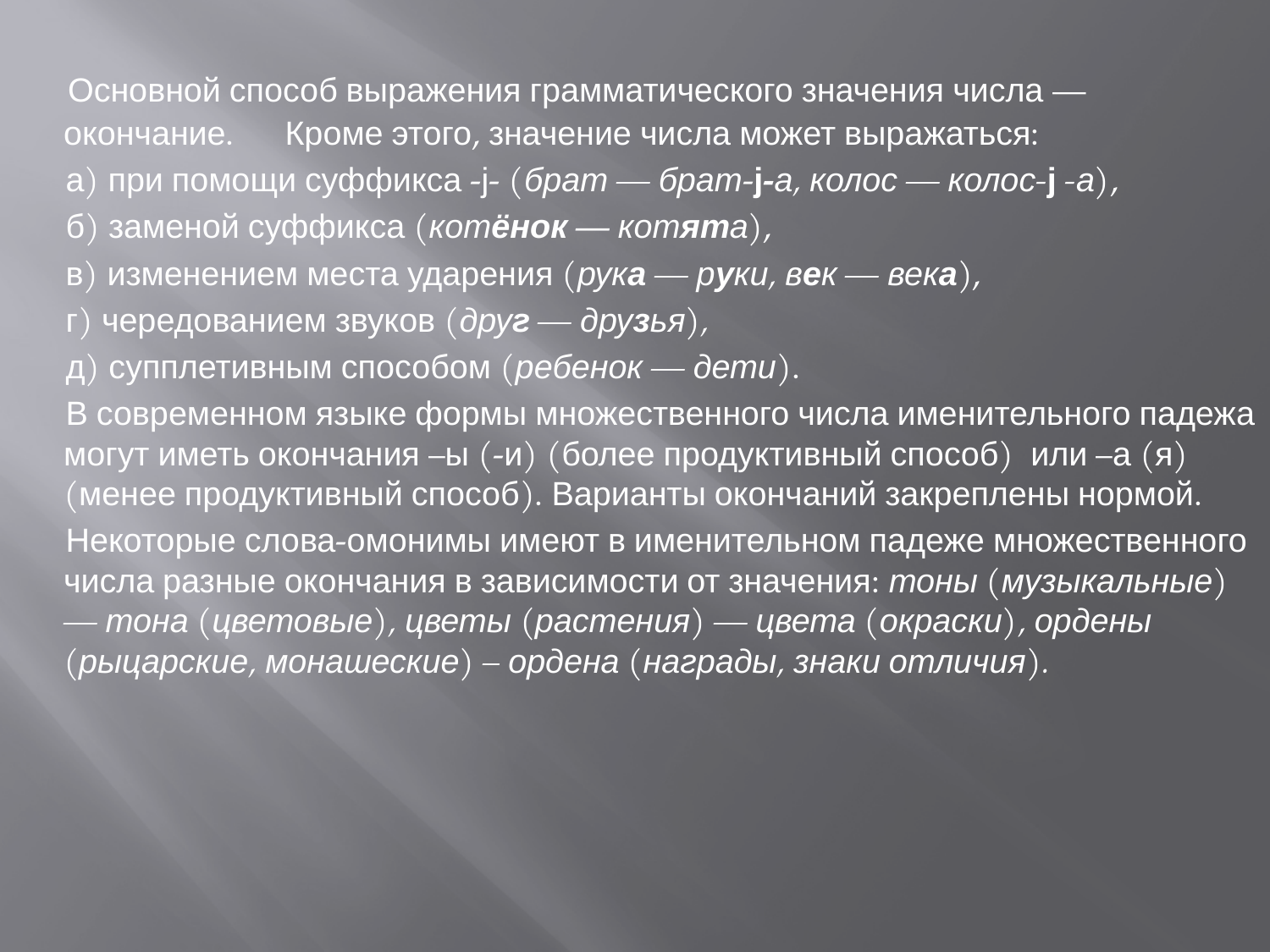

Основной способ выражения грамматического значения числа — окончание.      Кроме этого, значение числа может выражаться:
       а) при помощи суффикса -ј- (брат — брат-ј-а, колос — колос-ј -а),
       б) заменой суффикса (котёнок — котята),
       в) изменением места ударения (рука — руки, век — века),
       г) чередованием звуков (друг — друзья),
       д) супплетивным способом (ребенок — дети).
       В современном языке формы множественного числа именительного падежа могут иметь окончания –ы (-и) (более продуктивный способ)  или –а (я) (менее продуктивный способ). Варианты окончаний закреплены нормой.
       Некоторые слова-омонимы имеют в именительном падеже множественного числа разные окончания в зависимости от значения: тоны (музыкальные) — тона (цветовые), цветы (растения) — цвета (окраски), ордены (рыцарские, монашеские) – ордена (награды, знаки отличия).